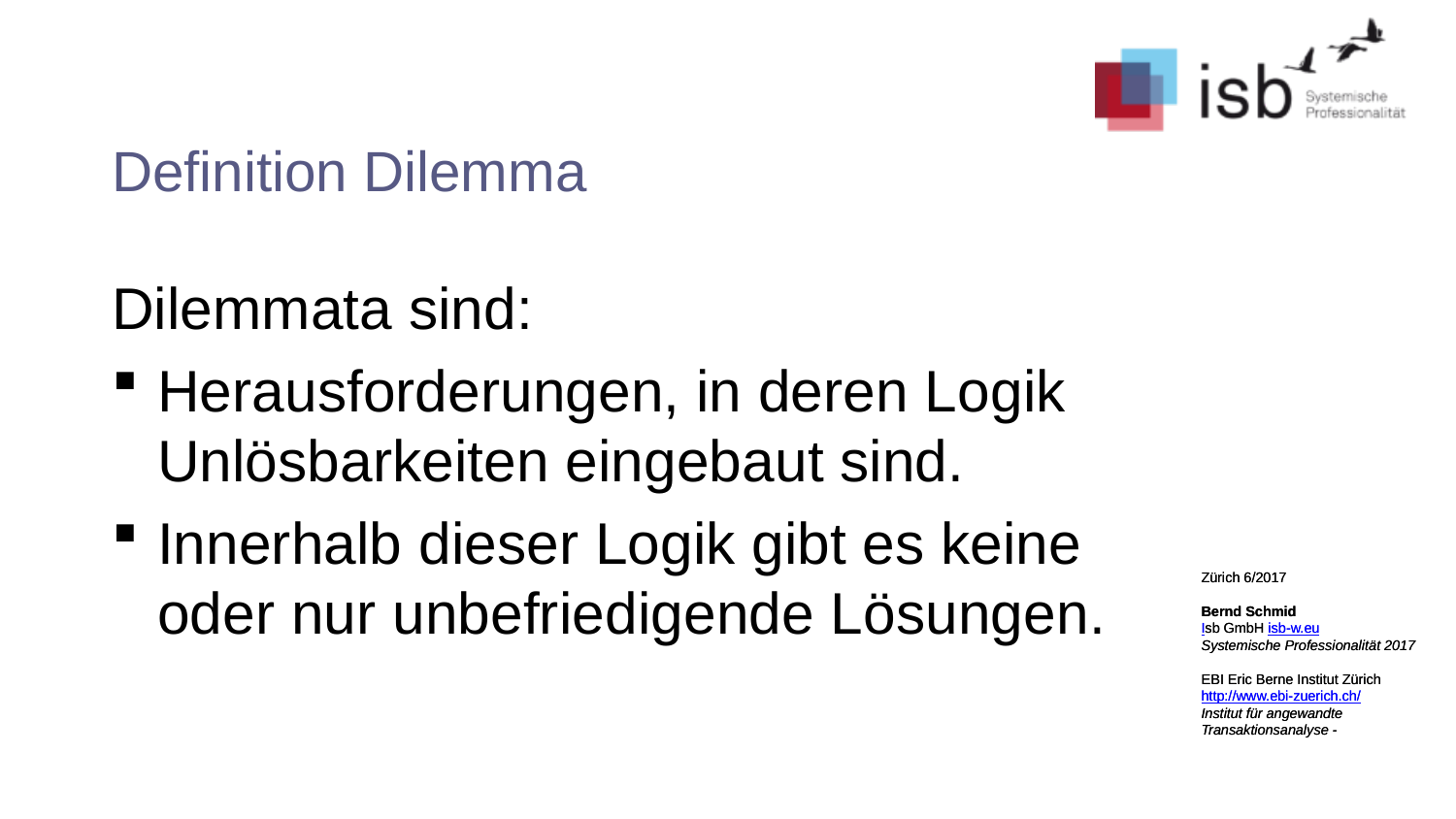

# Definition Dilemma
Dilemmata sind:
Herausforderungen, in deren Logik Unlösbarkeiten eingebaut sind.
Innerhalb dieser Logik gibt es keine oder nur unbefriedigende Lösungen.

Zürich 6/2017
Bernd Schmid
Isb GmbH isb-w.eu
Systemische Professionalität 2017

EBI Eric Berne Institut Zürich
http://www.ebi-zuerich.ch/
Institut für angewandte Transaktionsanalyse -